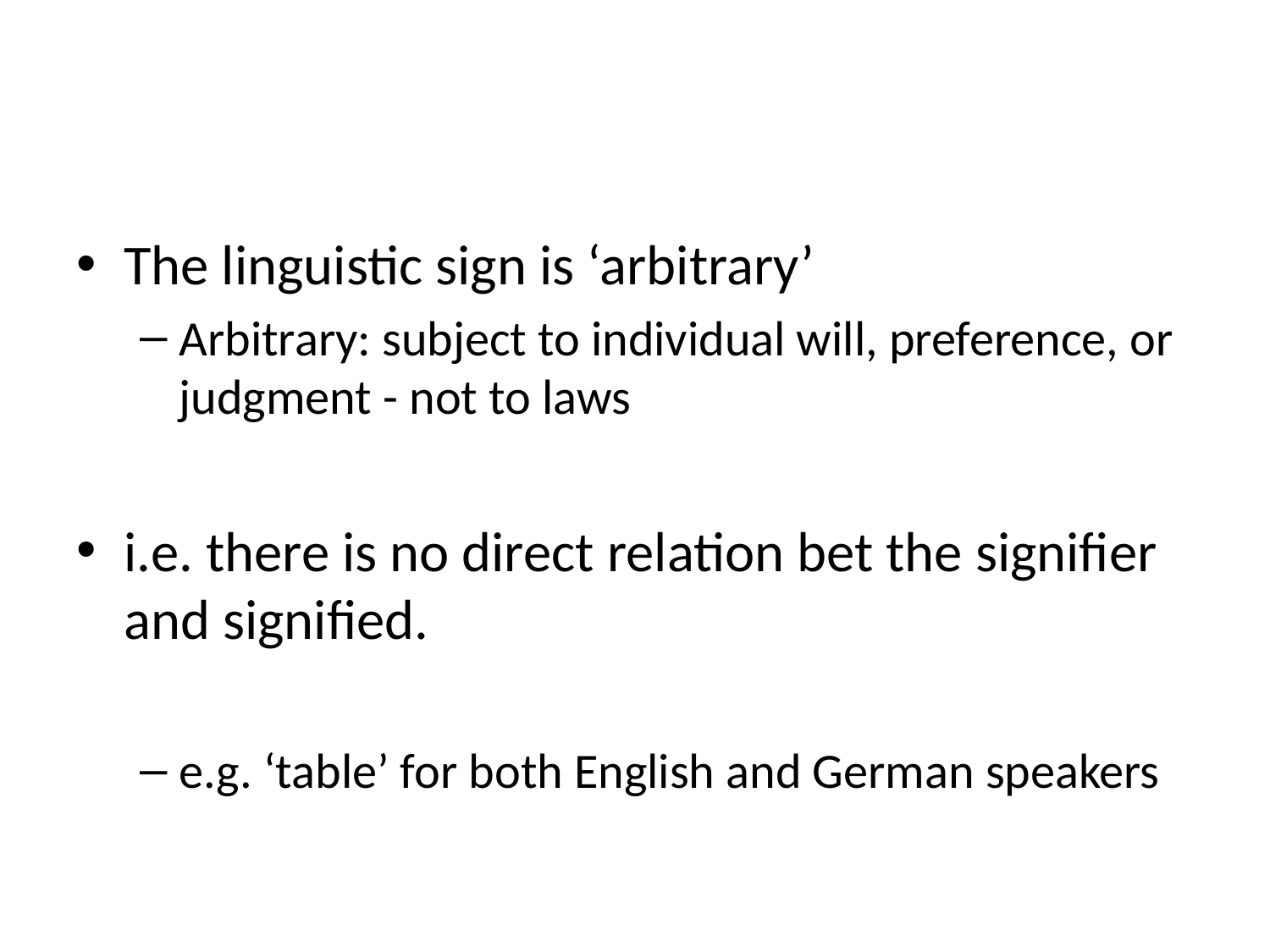

#
The linguistic sign is ‘arbitrary’
Arbitrary: subject to individual will, preference, or judgment - not to laws

i.e. there is no direct relation bet the signifier and signified.

e.g. ‘table’ for both English and German speakers